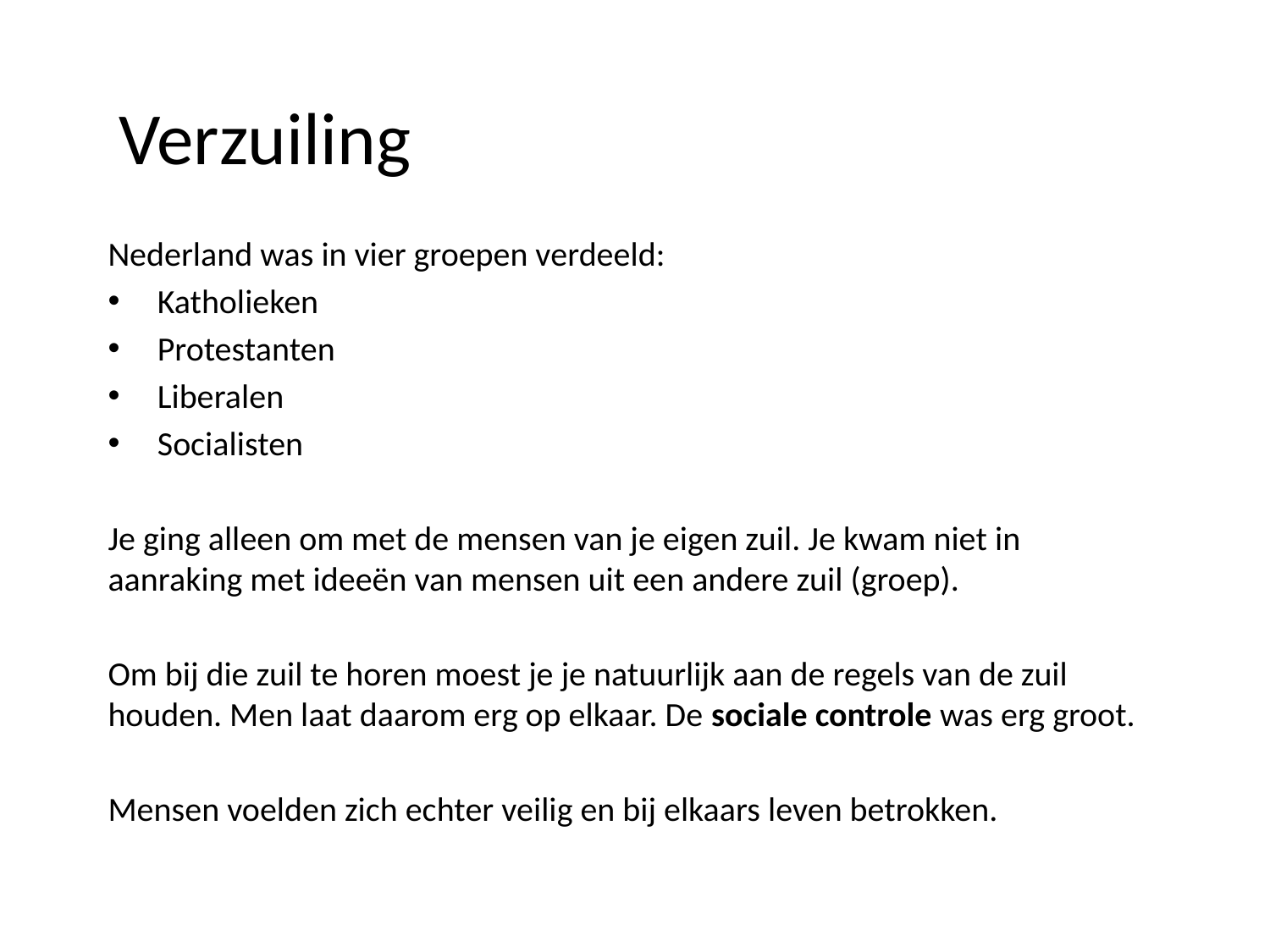

# Verzuiling
Nederland was in vier groepen verdeeld:
Katholieken
Protestanten
Liberalen
Socialisten

Je ging alleen om met de mensen van je eigen zuil. Je kwam niet in aanraking met ideeën van mensen uit een andere zuil (groep).

Om bij die zuil te horen moest je je natuurlijk aan de regels van de zuil houden. Men laat daarom erg op elkaar. De sociale controle was erg groot.

Mensen voelden zich echter veilig en bij elkaars leven betrokken.